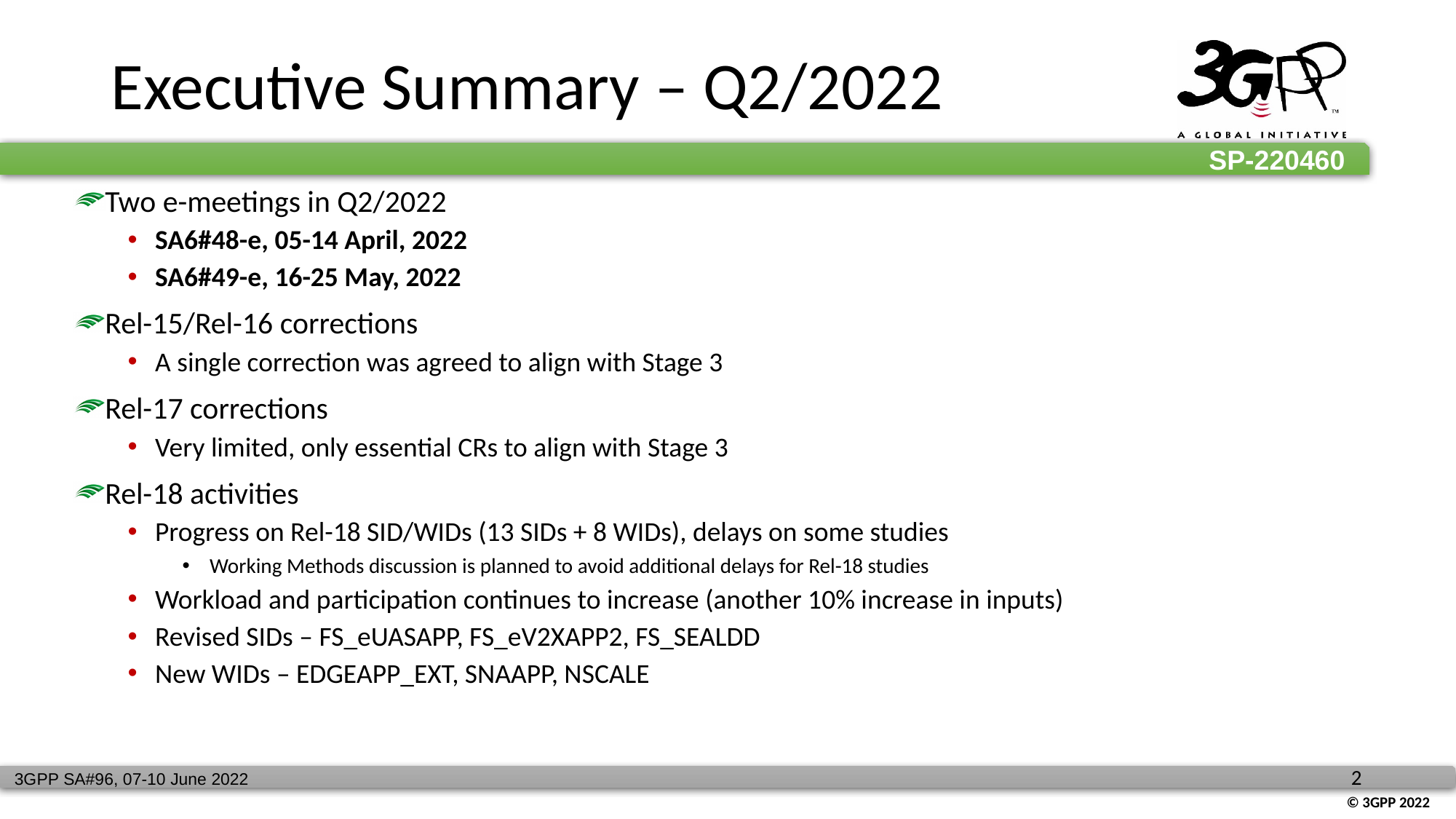

Executive Summary – Q2/2022
Two e-meetings in Q2/2022
SA6#48-e, 05-14 April, 2022
SA6#49-e, 16-25 May, 2022
Rel-15/Rel-16 corrections
A single correction was agreed to align with Stage 3
Rel-17 corrections
Very limited, only essential CRs to align with Stage 3
Rel-18 activities
Progress on Rel-18 SID/WIDs (13 SIDs + 8 WIDs), delays on some studies
Working Methods discussion is planned to avoid additional delays for Rel-18 studies
Workload and participation continues to increase (another 10% increase in inputs)
Revised SIDs – FS_eUASAPP, FS_eV2XAPP2, FS_SEALDD
New WIDs – EDGEAPP_EXT, SNAAPP, NSCALE